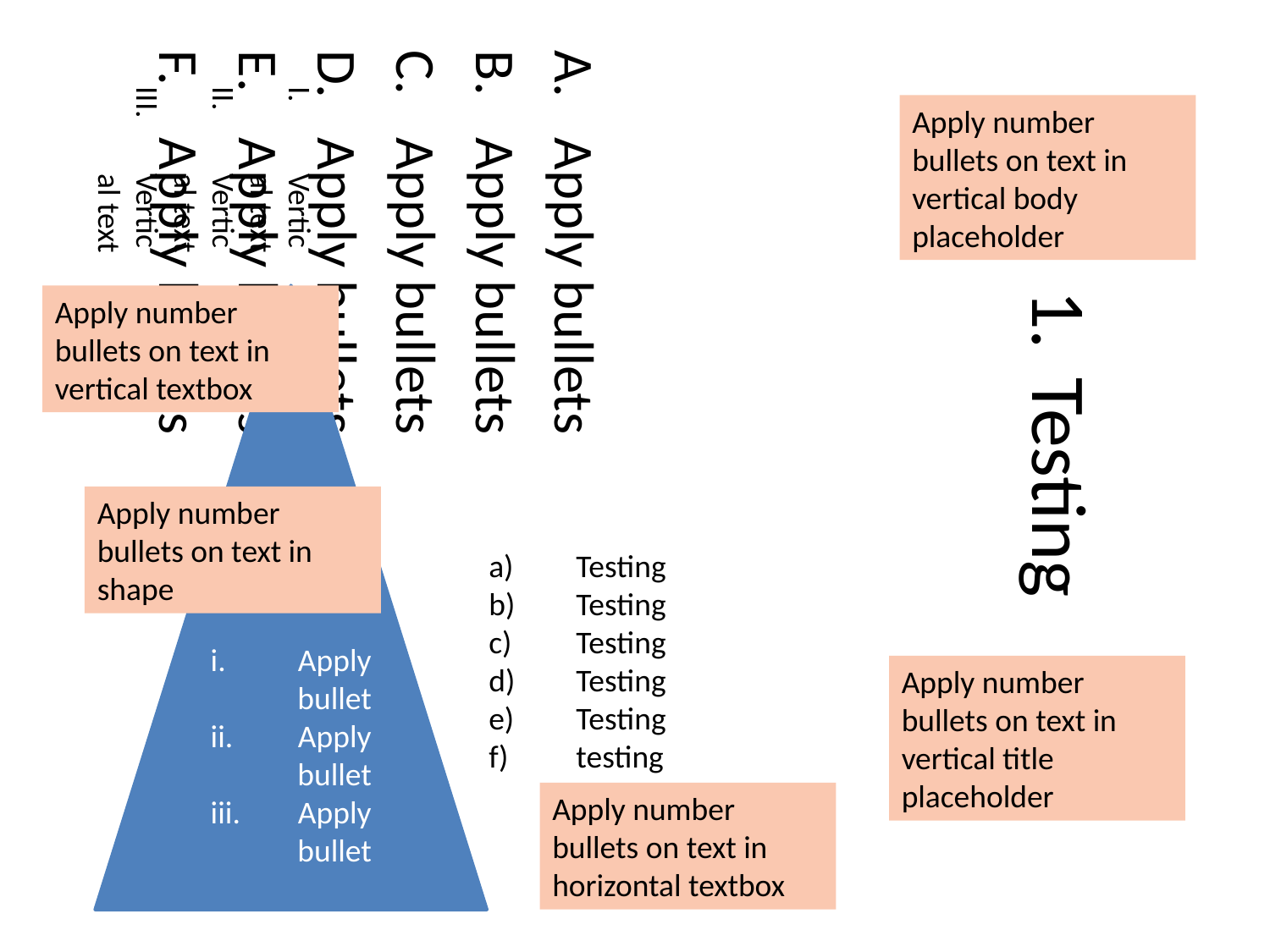

Apply bullets
Apply bullets
Apply bullets
Apply bullets
Apply bullets
Apply bullets

# Testing
Vertical text
Vertical text
Vertical text

Apply number bullets on text in vertical body placeholder
Apply number bullets on text in vertical textbox
Apply bullet
Apply bullet
Apply bullet
Apply number bullets on text in shape
Testing
Testing
Testing
Testing
Testing
testing
Apply number bullets on text in vertical title placeholder
Apply number bullets on text in horizontal textbox